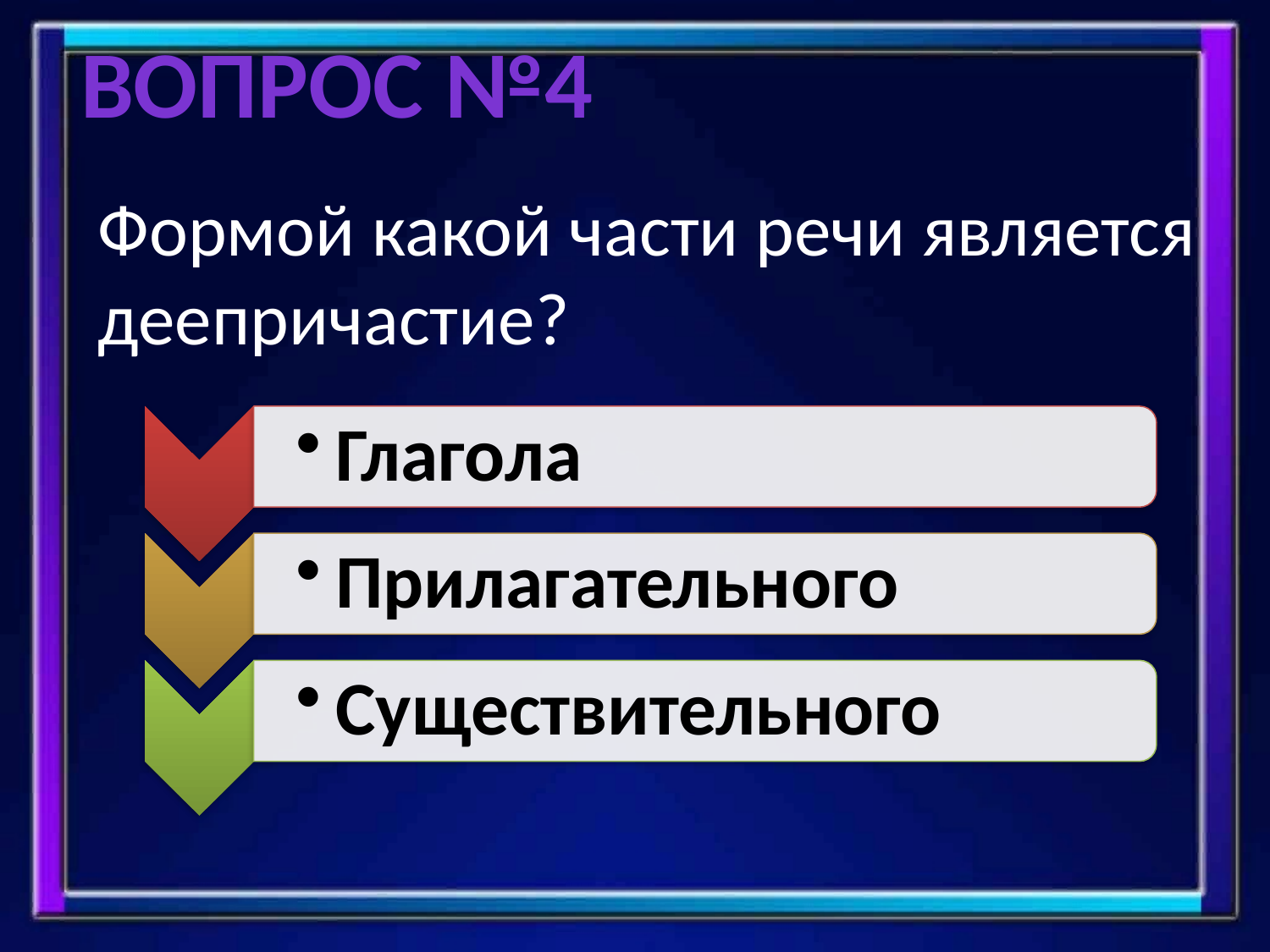

Вопрос №4
# Формой какой части речи является деепричастие?

Глагола

Прилагательного

Существительного